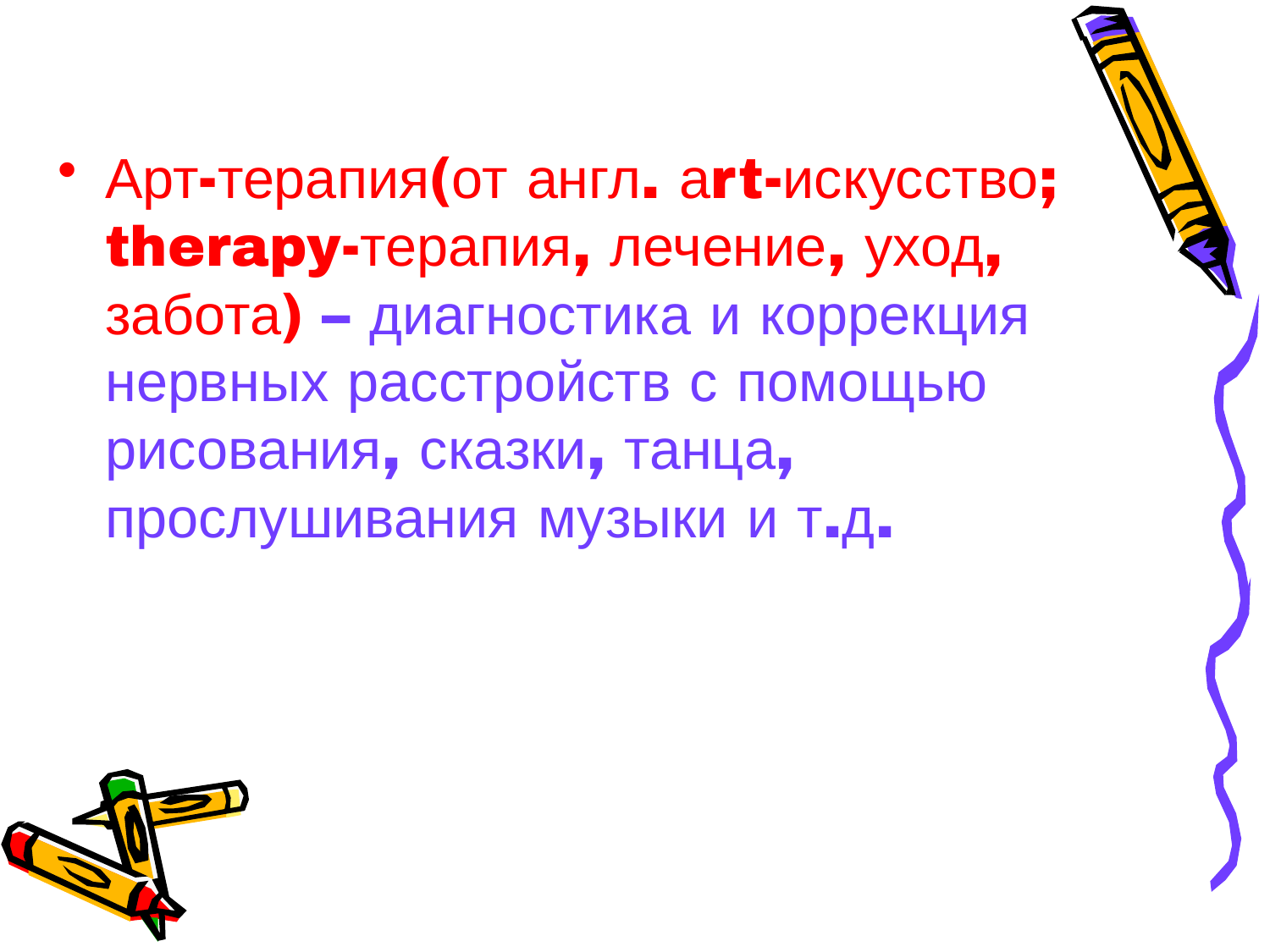

Арт-терапия(от англ. аrt-искусство; therapy-терапия, лечение, уход, забота) – диагностика и коррекция нервных расстройств с помощью рисования, сказки, танца, прослушивания музыки и т.д.